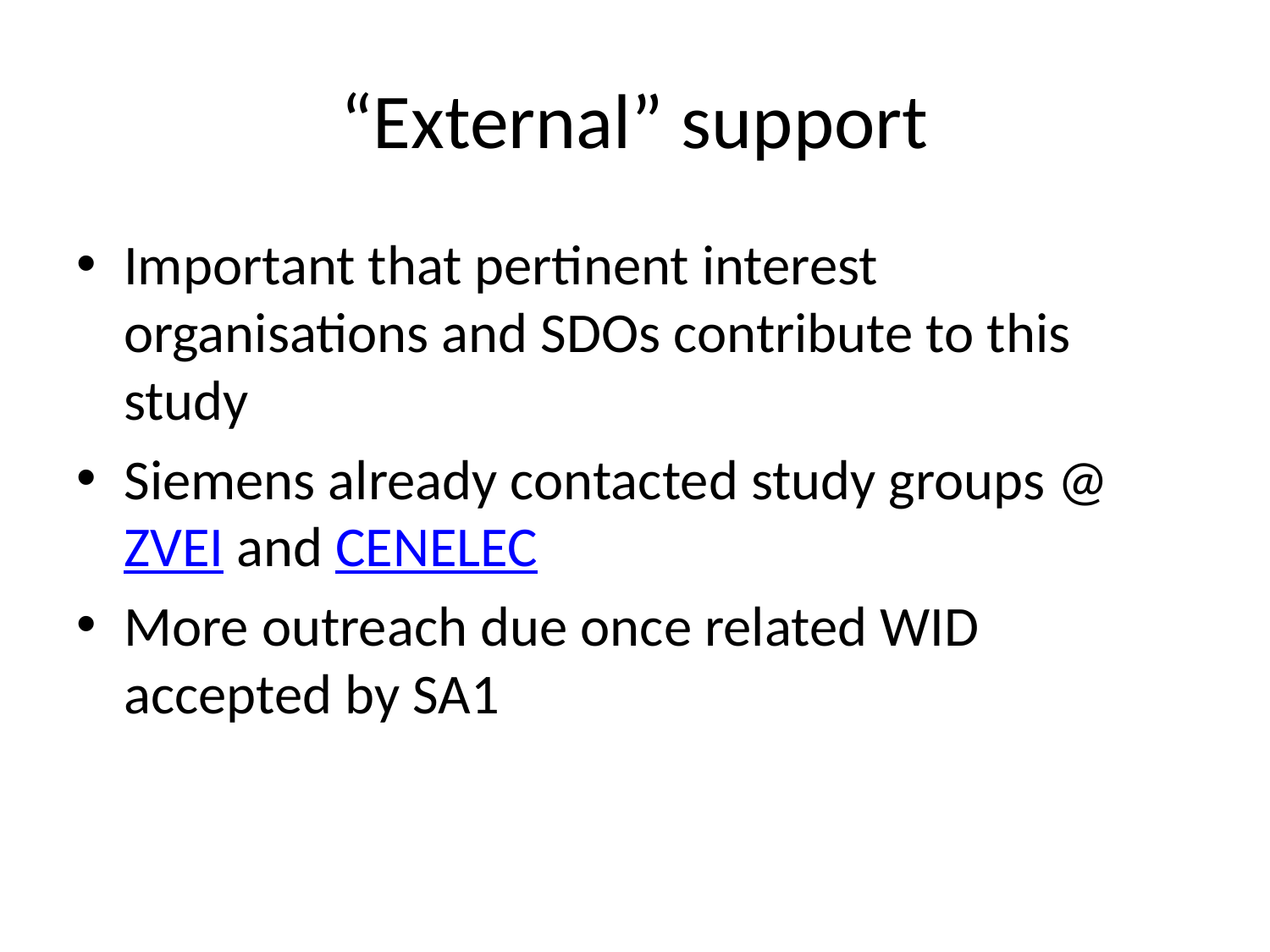

# “External” support
Important that pertinent interest organisations and SDOs contribute to this study
Siemens already contacted study groups @ ZVEI and CENELEC
More outreach due once related WID accepted by SA1